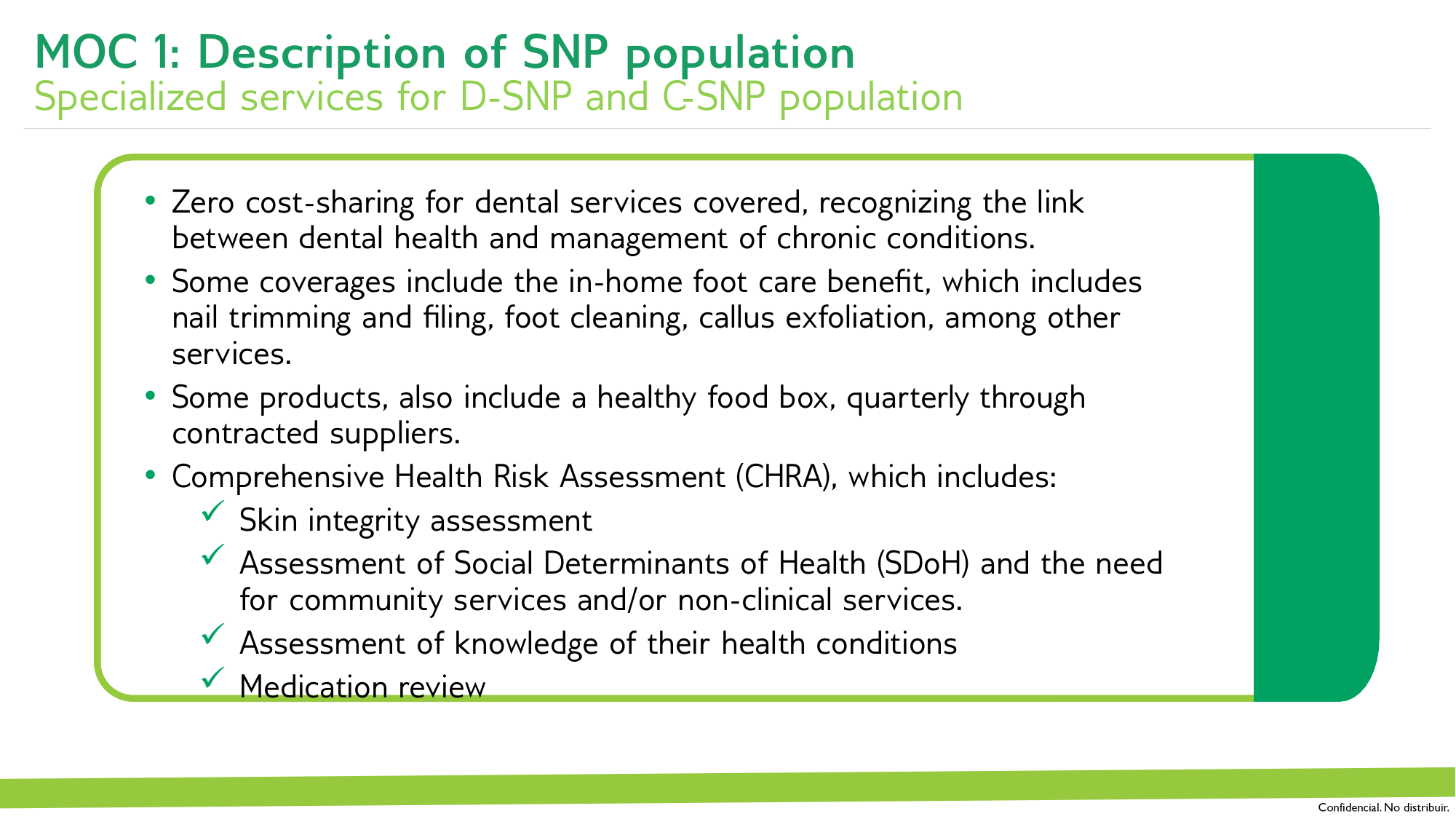

MOC 1: Description of SNP population
(cont. 2)
MOC 1: Description of SNP population
Specialized services for D-SNP and C-SNP population

Zero cost-sharing for dental services covered, recognizing the link between dental health and management of chronic conditions.
Some coverages include the in-home foot care benefit, which includes nail trimming and filing, foot cleaning, callus exfoliation, among other services.
Some products, also include a healthy food box, quarterly through contracted suppliers.
Comprehensive Health Risk Assessment (CHRA), which includes:
Skin integrity assessment
Assessment of Social Determinants of Health (SDoH) and the need for community services and/or non-clinical services.
Assessment of knowledge of their health conditions
Medication review